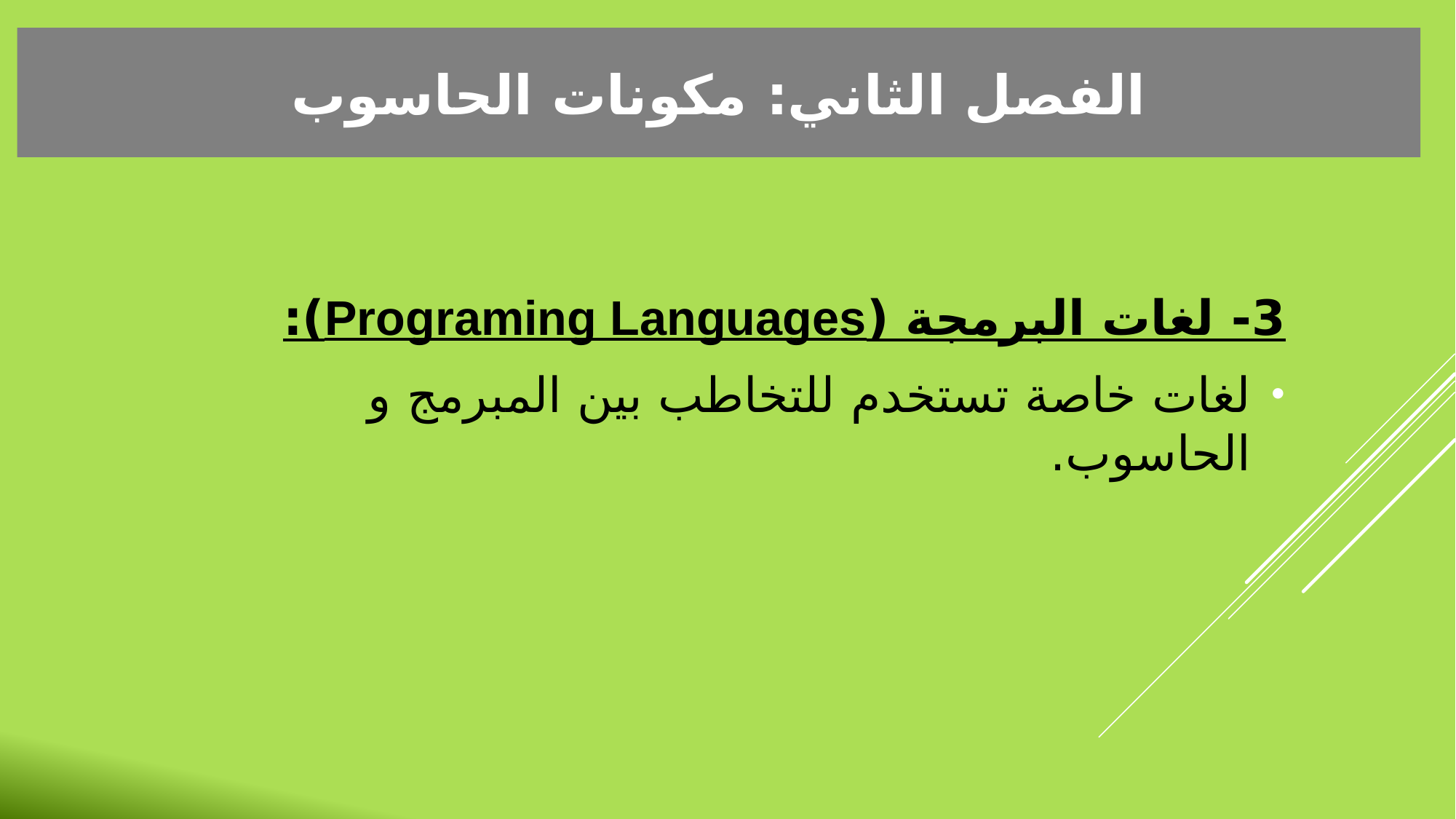

الفصل الثاني: مكونات الحاسوب
3- لغات البرمجة (Programing Languages):
لغات خاصة تستخدم للتخاطب بين المبرمج و الحاسوب.